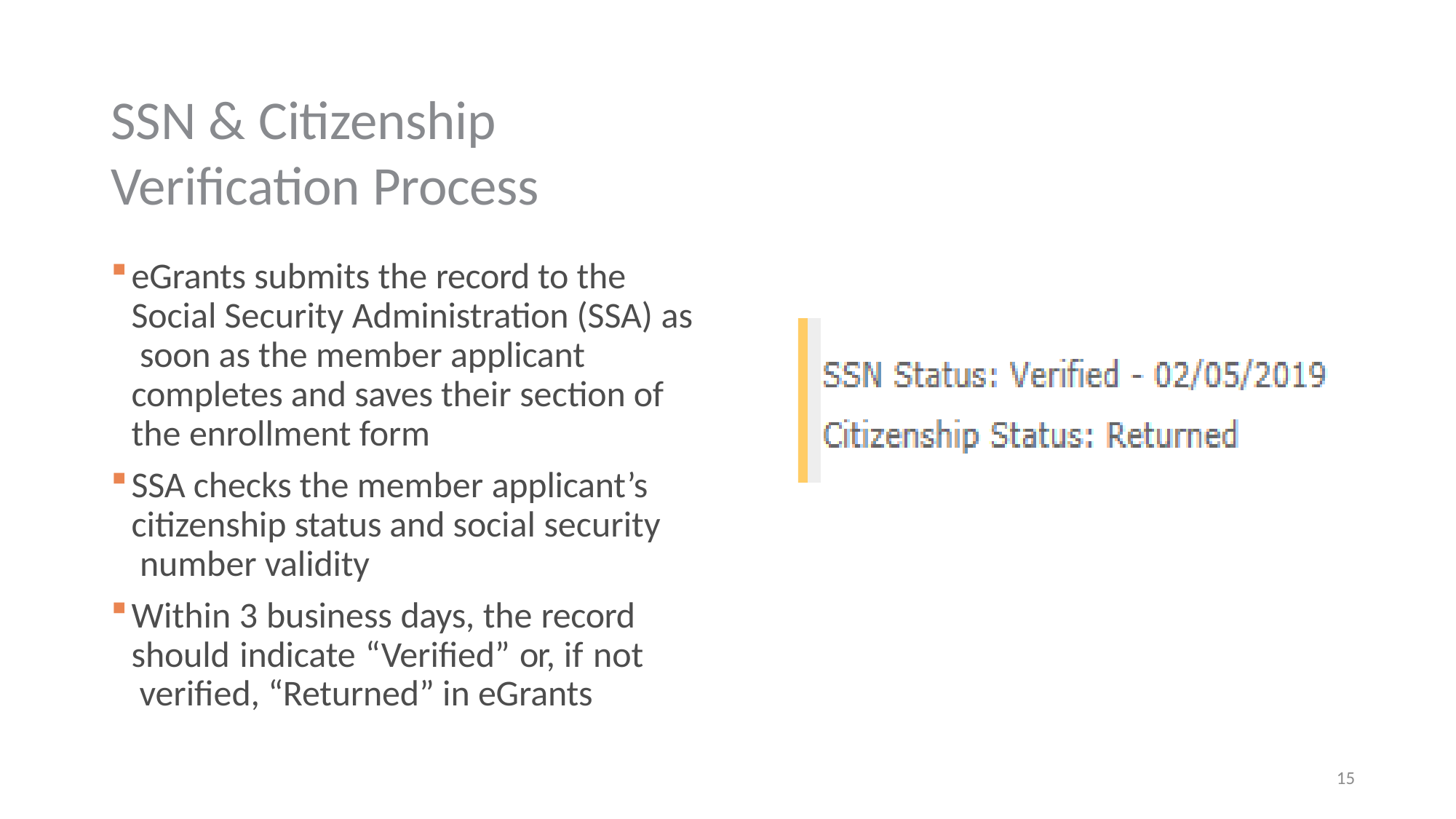

SSN & Citizenship Verification Process

eGrants submits the record to the  Social Security Administration (SSA) as  soon as the member applicant  completes and saves their section of  the enrollment form
SSA checks the member applicant’s  citizenship status and social security  number validity
Within 3 business days, the record  should indicate “Verified” or, if not  verified, “Returned” in eGrants

15